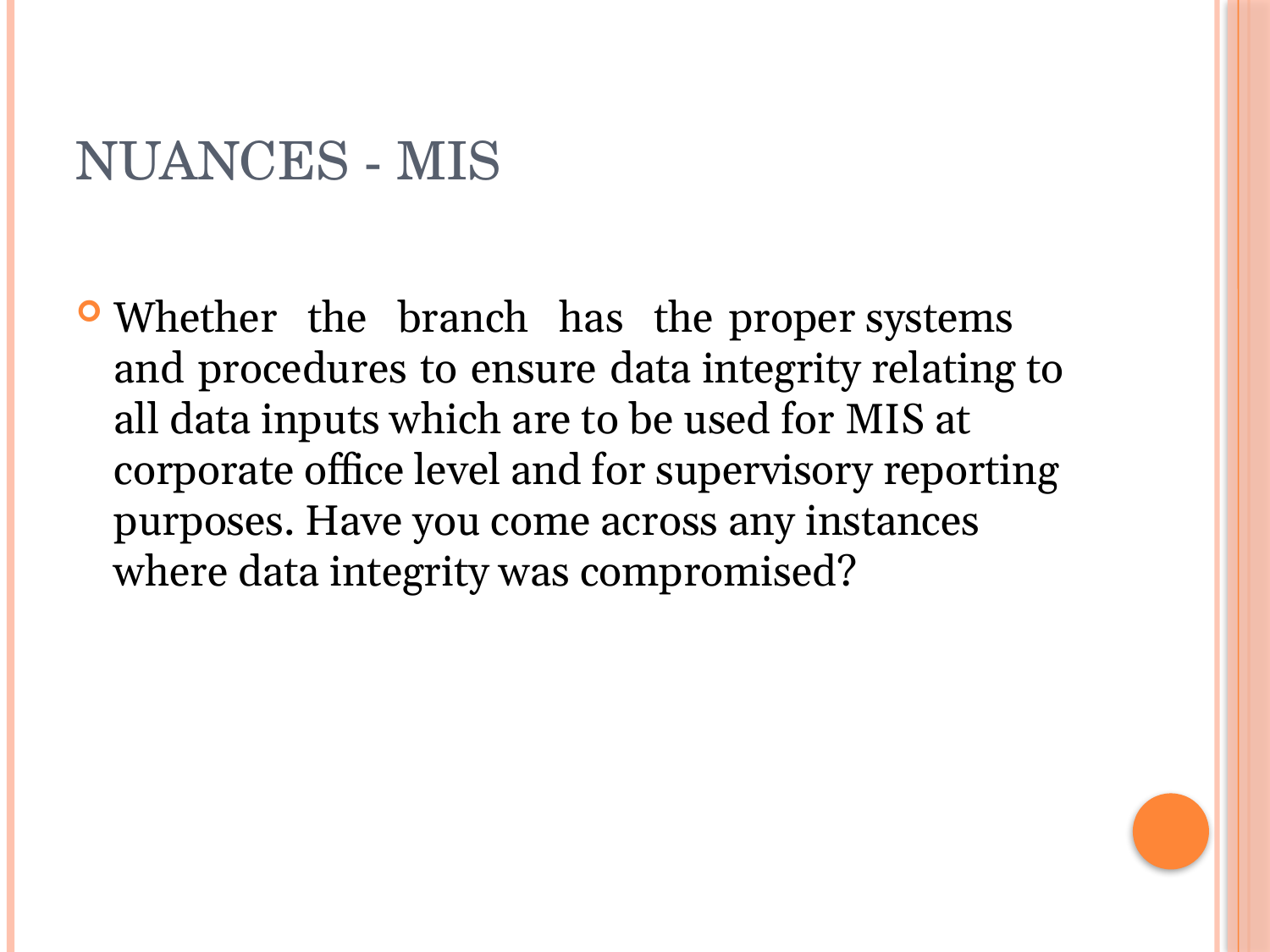

# Nuances - MIS

Whether   the   branch   has   the proper systems and procedures to ensure data integrity relating to all data inputs which are to be used for MIS at corporate office level and for supervisory reporting purposes. Have you come across any instances where data integrity was compromised?